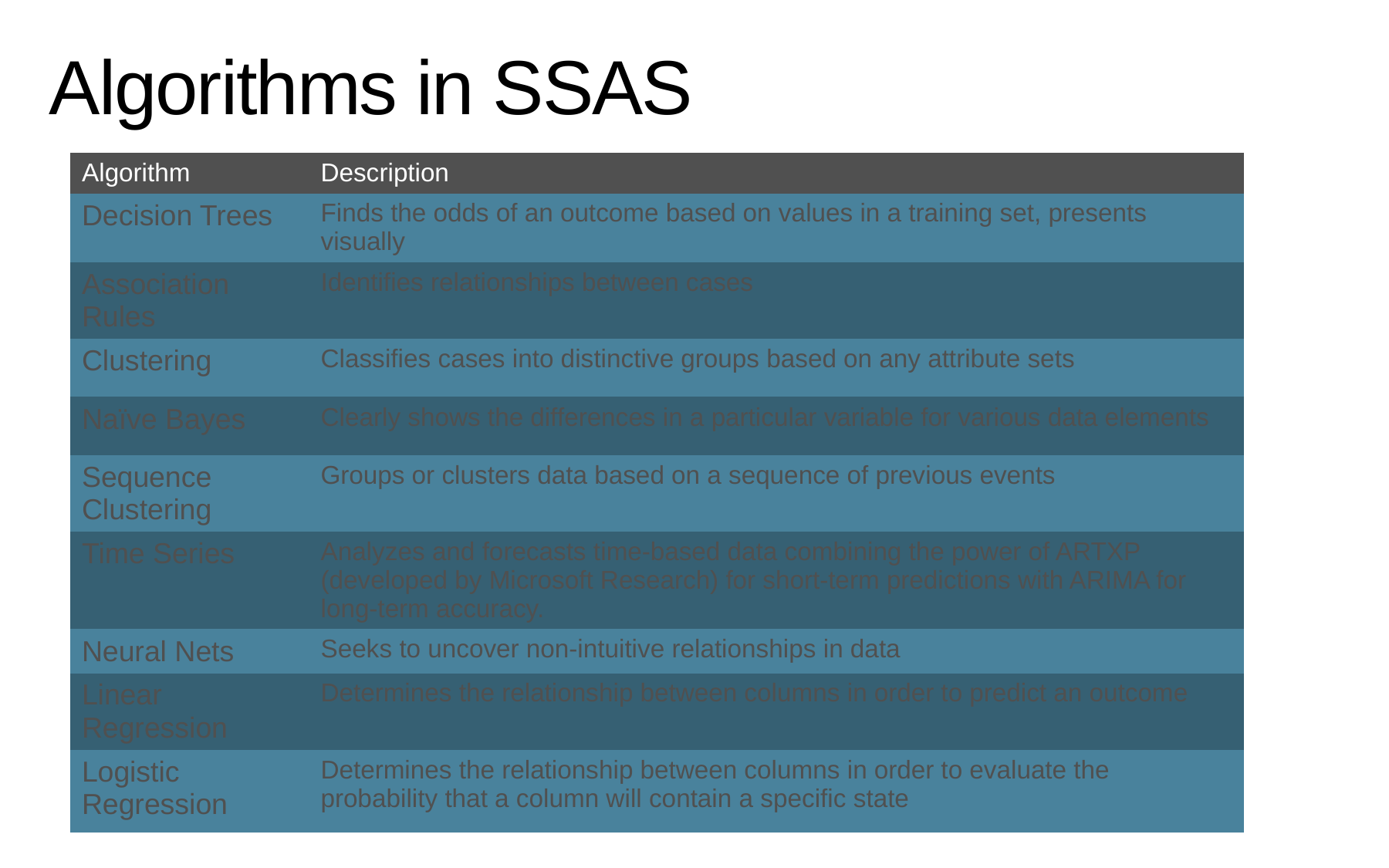

# Algorithms in SSAS
| Algorithm | Description |
| --- | --- |
| Decision Trees | Finds the odds of an outcome based on values in a training set, presents visually |
| Association Rules | Identifies relationships between cases |
| Clustering | Classifies cases into distinctive groups based on any attribute sets |
| Naïve Bayes | Clearly shows the differences in a particular variable for various data elements |
| Sequence Clustering | Groups or clusters data based on a sequence of previous events |
| Time Series | Analyzes and forecasts time-based data combining the power of ARTXP (developed by Microsoft Research) for short-term predictions with ARIMA for long-term accuracy. |
| Neural Nets | Seeks to uncover non-intuitive relationships in data |
| Linear Regression | Determines the relationship between columns in order to predict an outcome |
| Logistic Regression | Determines the relationship between columns in order to evaluate the probability that a column will contain a specific state |